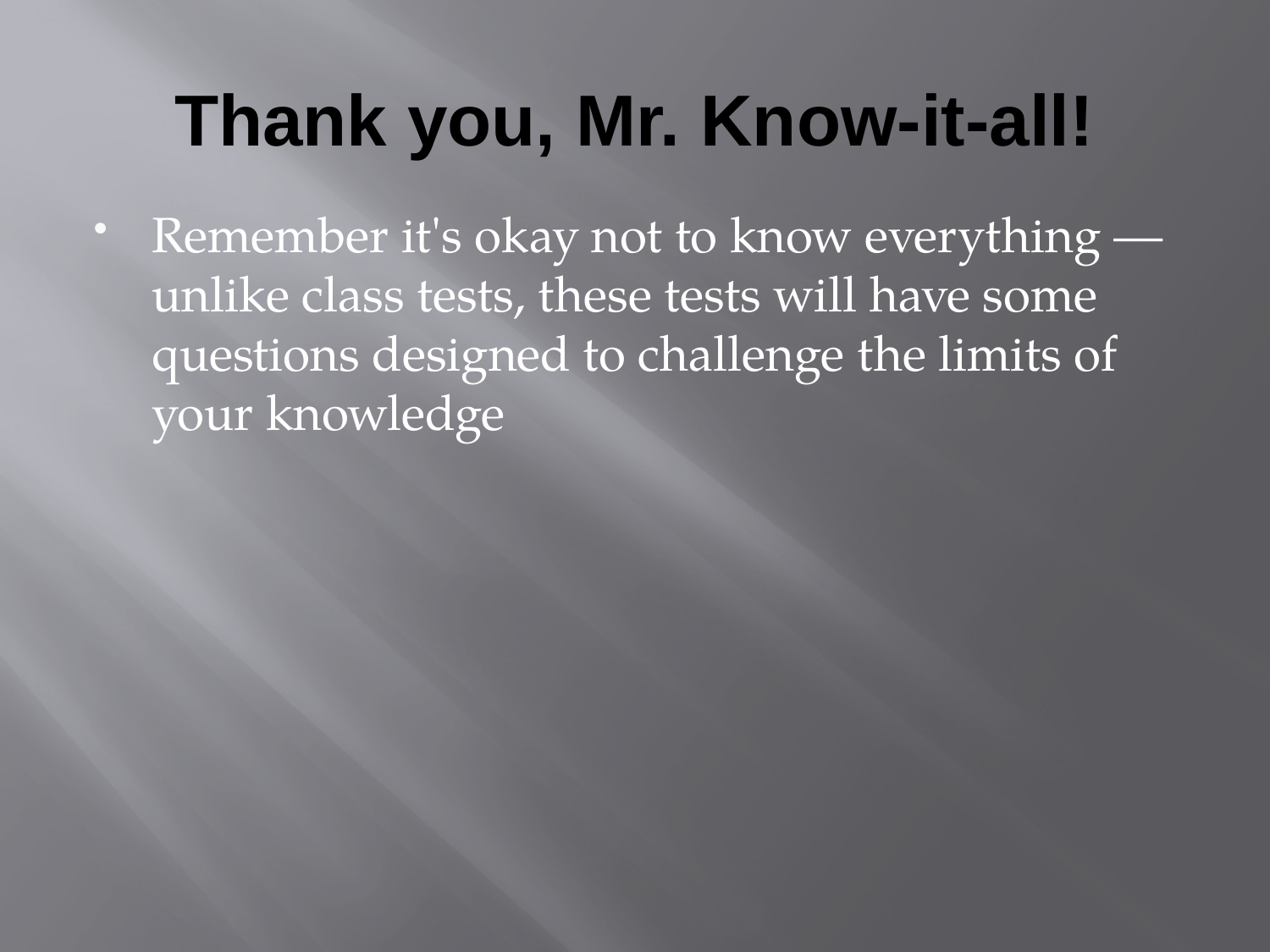

# Thank you, Mr. Know-it-all!
Remember it's okay not to know everything — unlike class tests, these tests will have some questions designed to challenge the limits of your knowledge